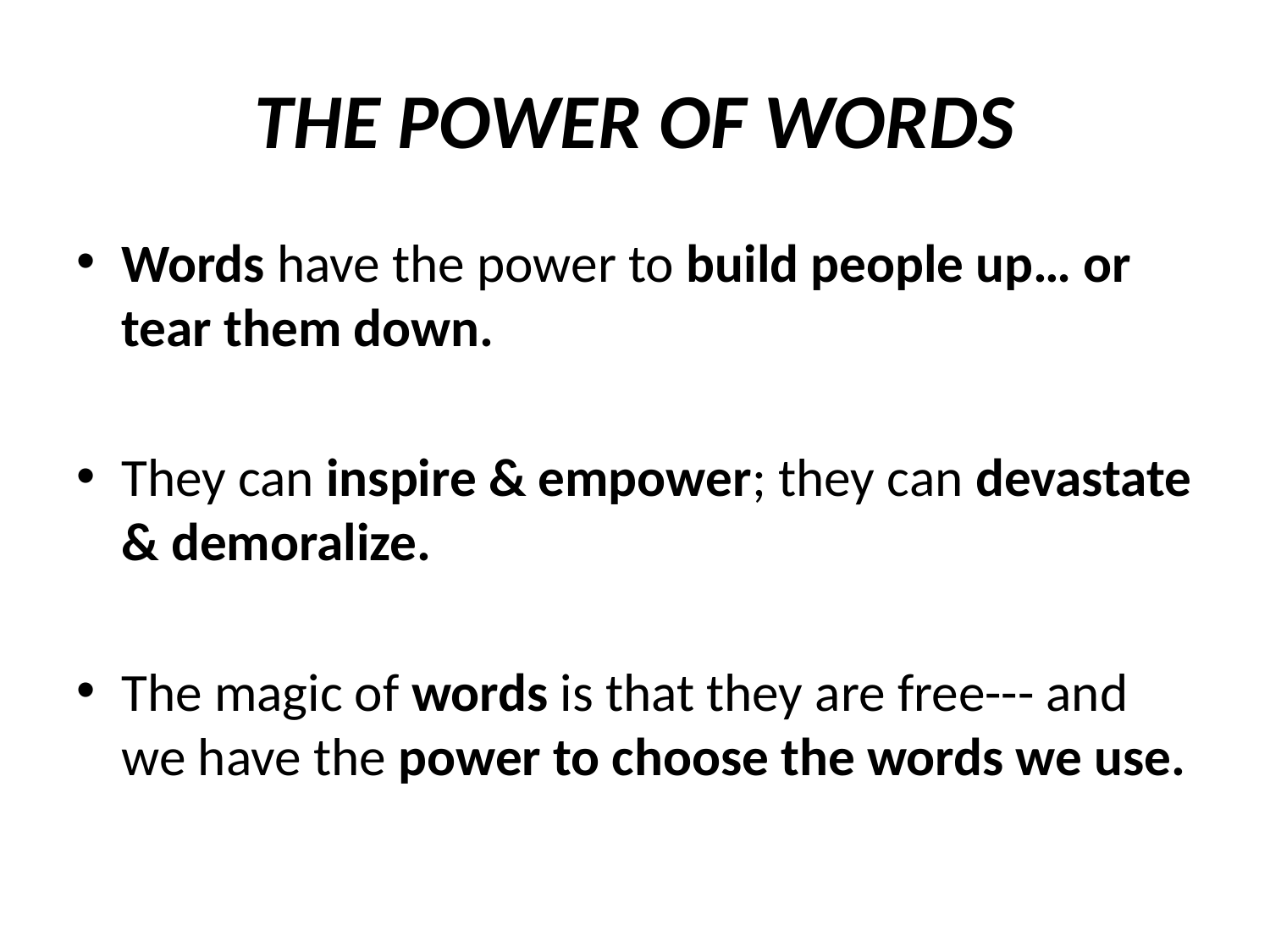

# THE POWER OF WORDS
Words have the power to build people up… or  tear them down.

They can inspire & empower; they can devastate & demoralize.

The magic of words is that they are free--- and we have the power to choose the words we use.